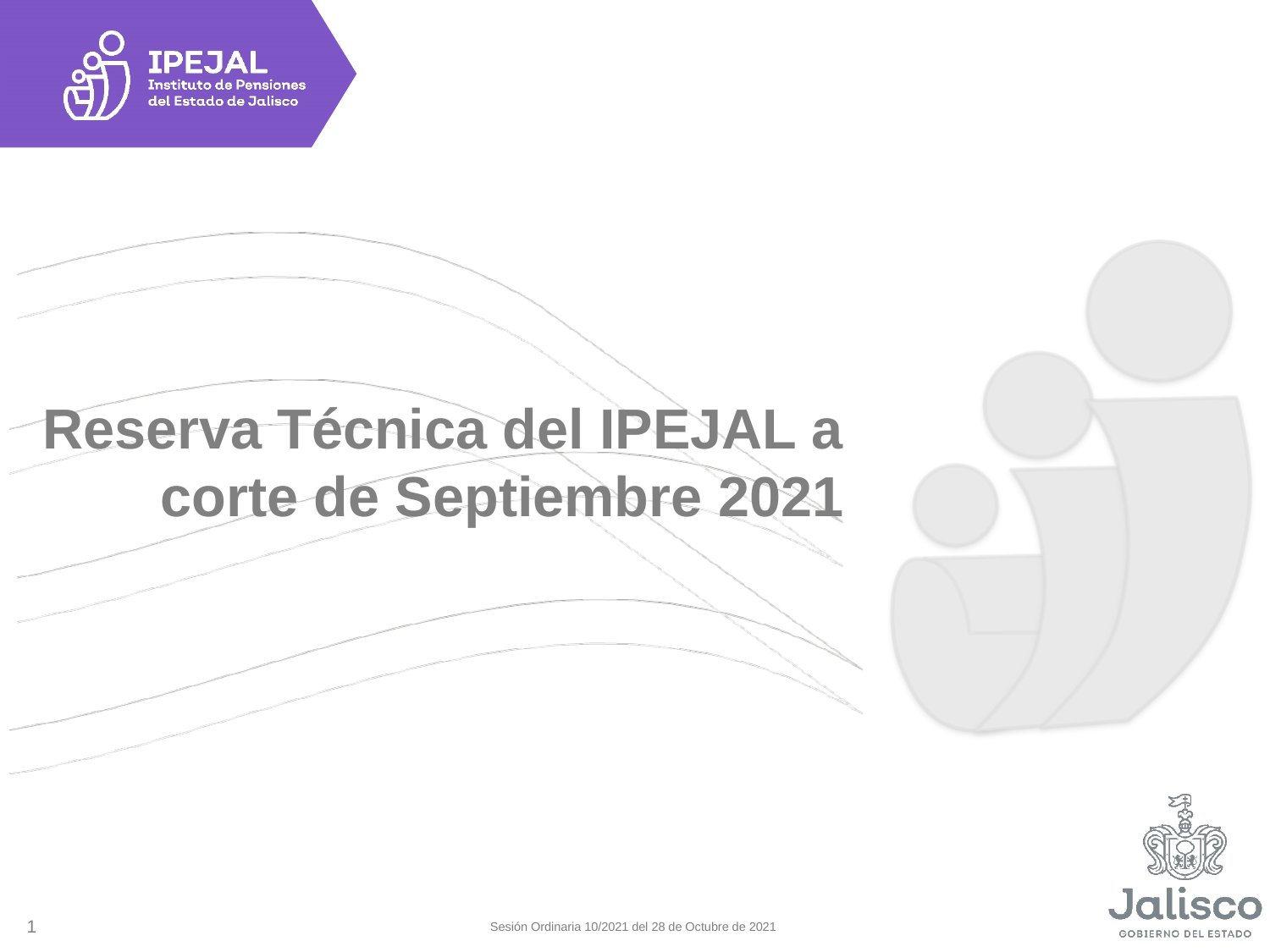

# Reserva Técnica del IPEJAL a corte de Septiembre 2021
1
Sesión Ordinaria 10/2021 del 28 de Octubre de 2021